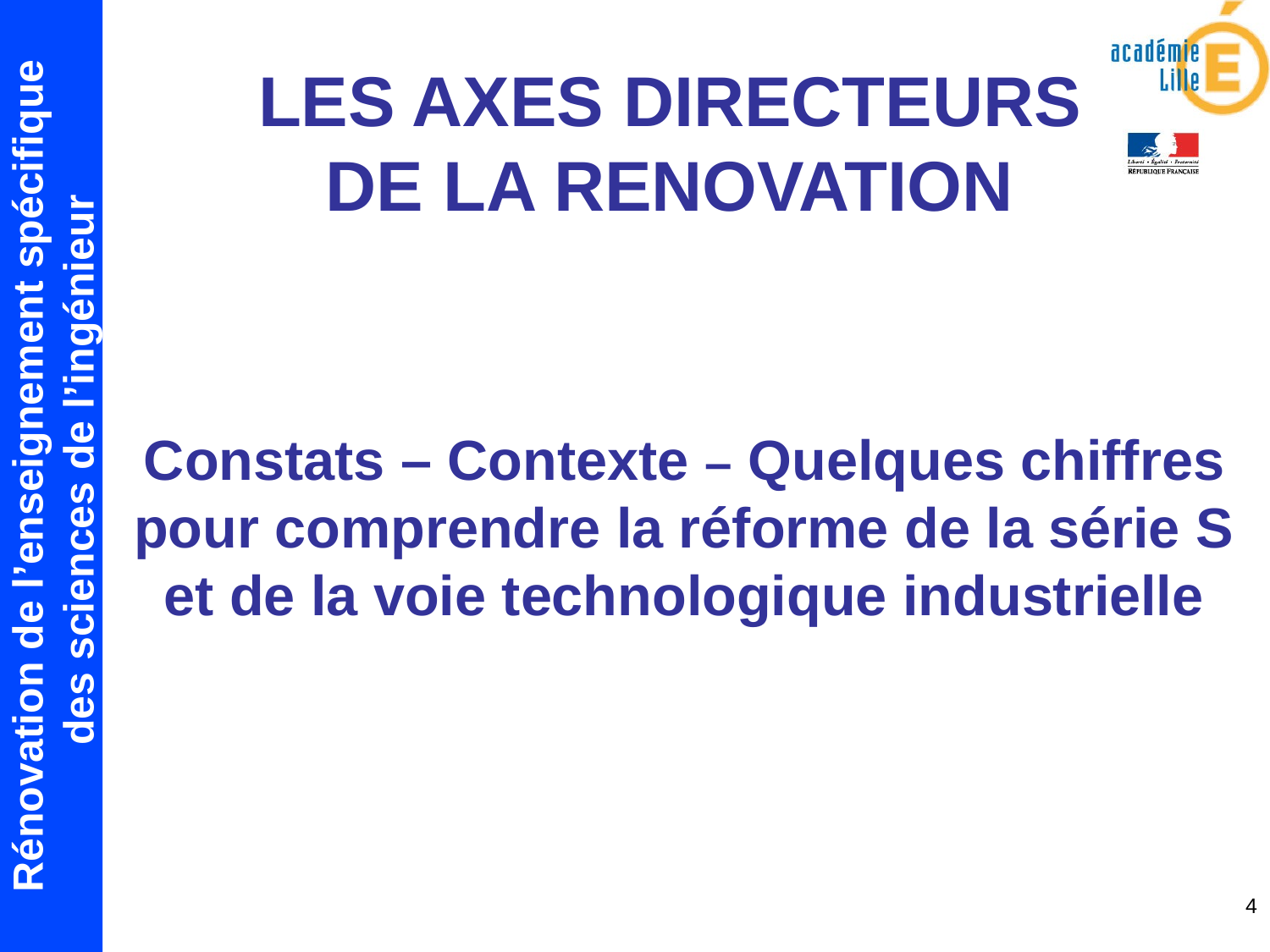

LES AXES DIRECTEURS DE LA RENOVATION
Constats – Contexte – Quelques chiffres
pour comprendre la réforme de la série S et de la voie technologique industrielle
4